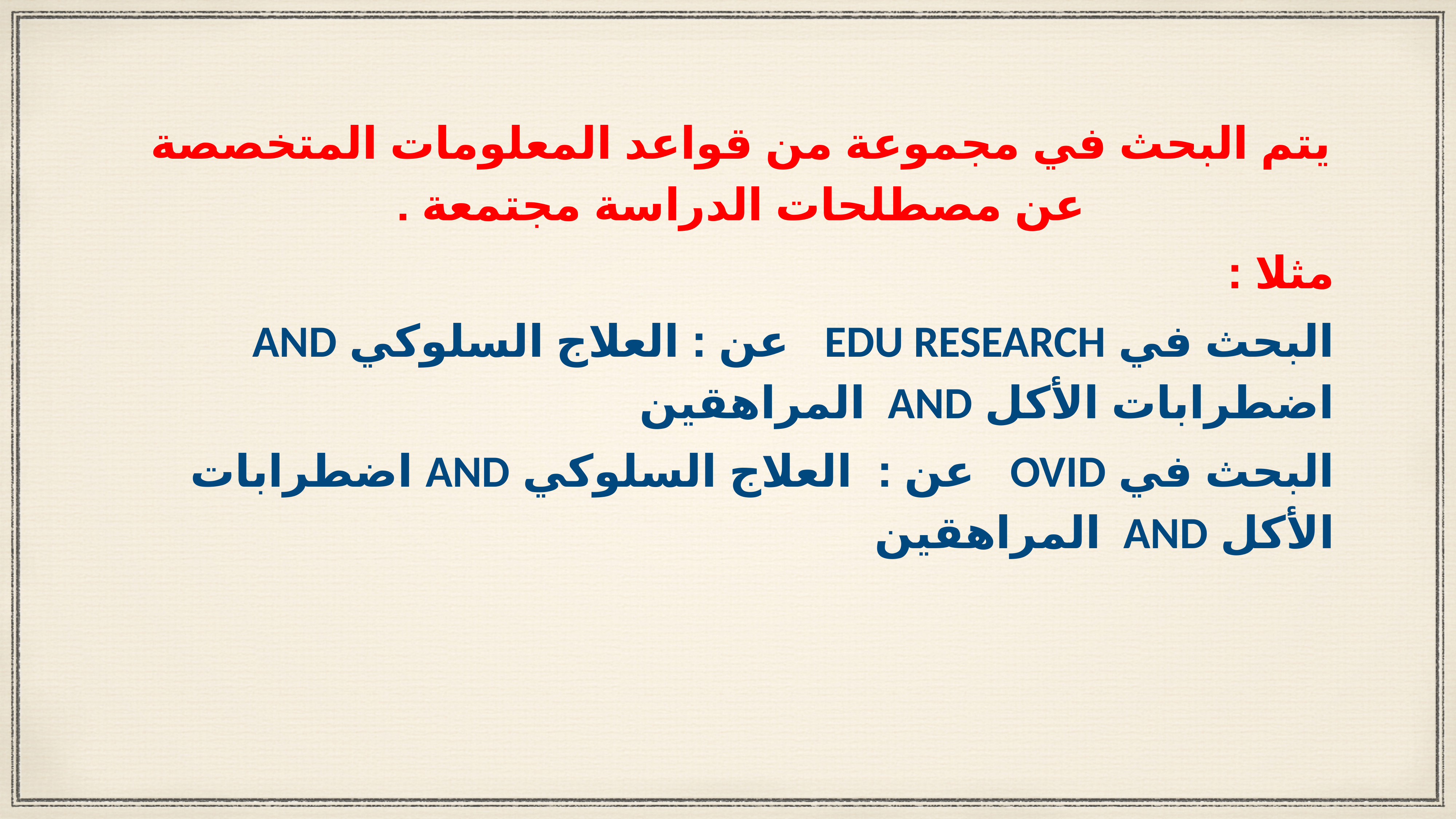

يتم البحث في مجموعة من قواعد المعلومات المتخصصة عن مصطلحات الدراسة مجتمعة .
مثلا :
البحث في EDU RESEARCH   عن : العلاج السلوكي AND اضطرابات الأكل AND  المراهقين
البحث في OVID   عن :  العلاج السلوكي AND اضطرابات الأكل AND  المراهقين